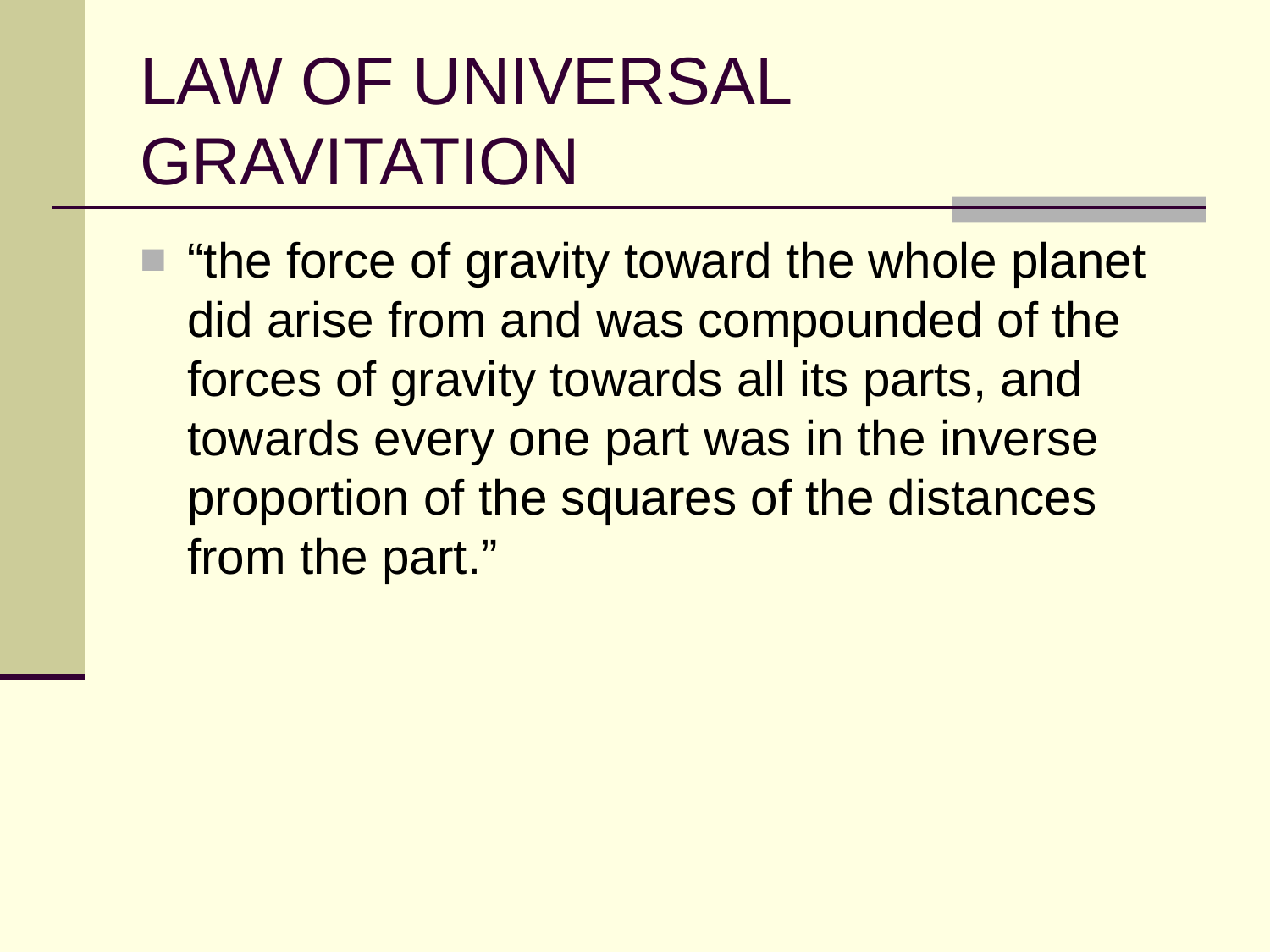

# LAW OF UNIVERSAL GRAVITATION
“the force of gravity toward the whole planet did arise from and was compounded of the forces of gravity towards all its parts, and towards every one part was in the inverse proportion of the squares of the distances from the part.”